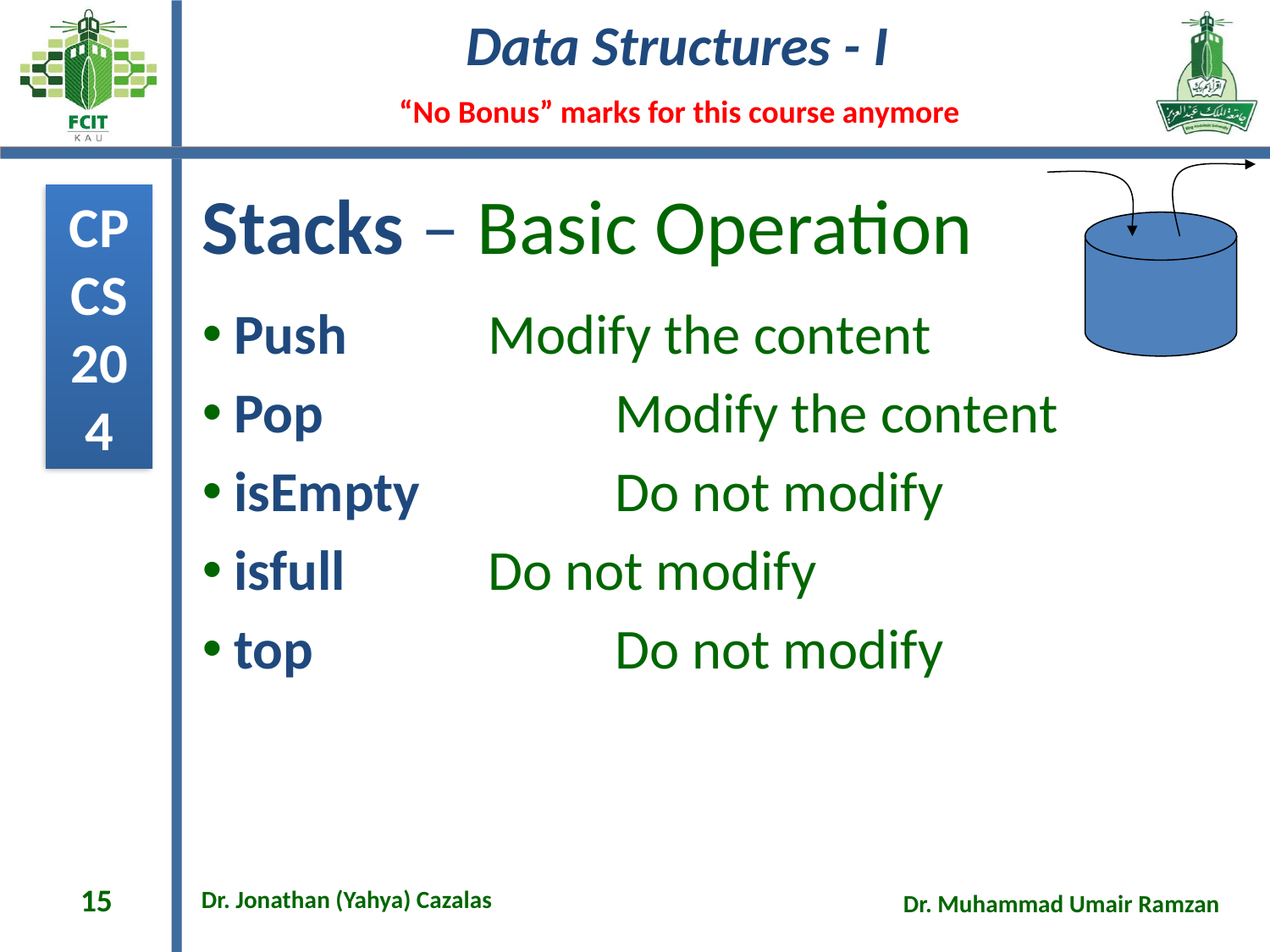

# Stacks – Basic Operation
Push		Modify the content
Pop			Modify the content
isEmpty		Do not modify
isfull		Do not modify
top			Do not modify
15